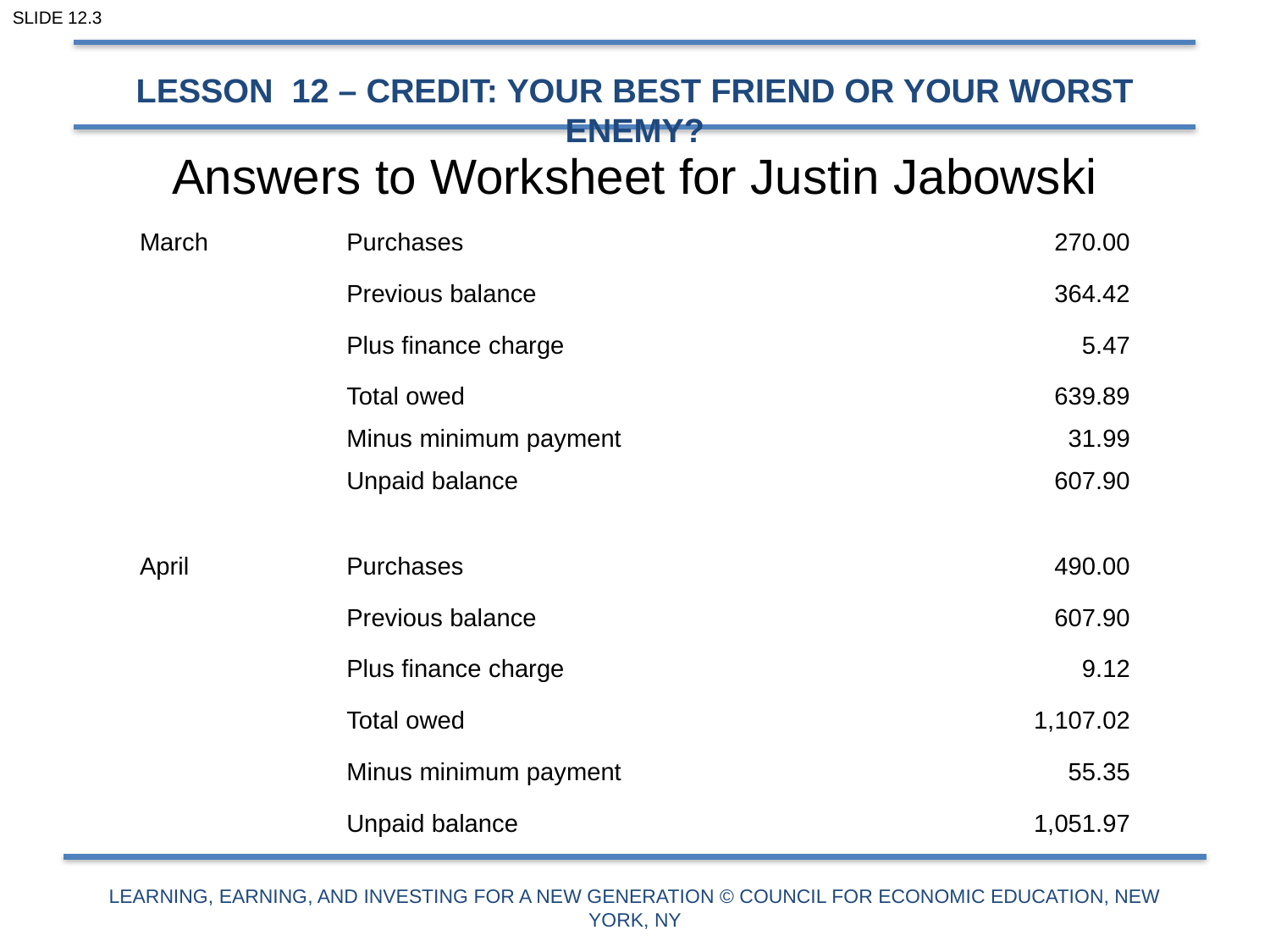

Slide 12.3
Lesson  12 – Credit: Your Best Friend or Your Worst Enemy?
# Answers to Worksheet for Justin Jabowski
| March | Purchases | 270.00 |
| --- | --- | --- |
|  | Previous balance | 364.42 |
|  | Plus finance charge | 5.47 |
|  | Total owed | 639.89 |
|  | Minus minimum payment | 31.99 |
|  | Unpaid balance | 607.90 |
|  |  |  |
| April | Purchases | 490.00 |
|  | Previous balance | 607.90 |
|  | Plus finance charge | 9.12 |
|  | Total owed | 1,107.02 |
|  | Minus minimum payment | 55.35 |
|  | Unpaid balance | 1,051.97 |